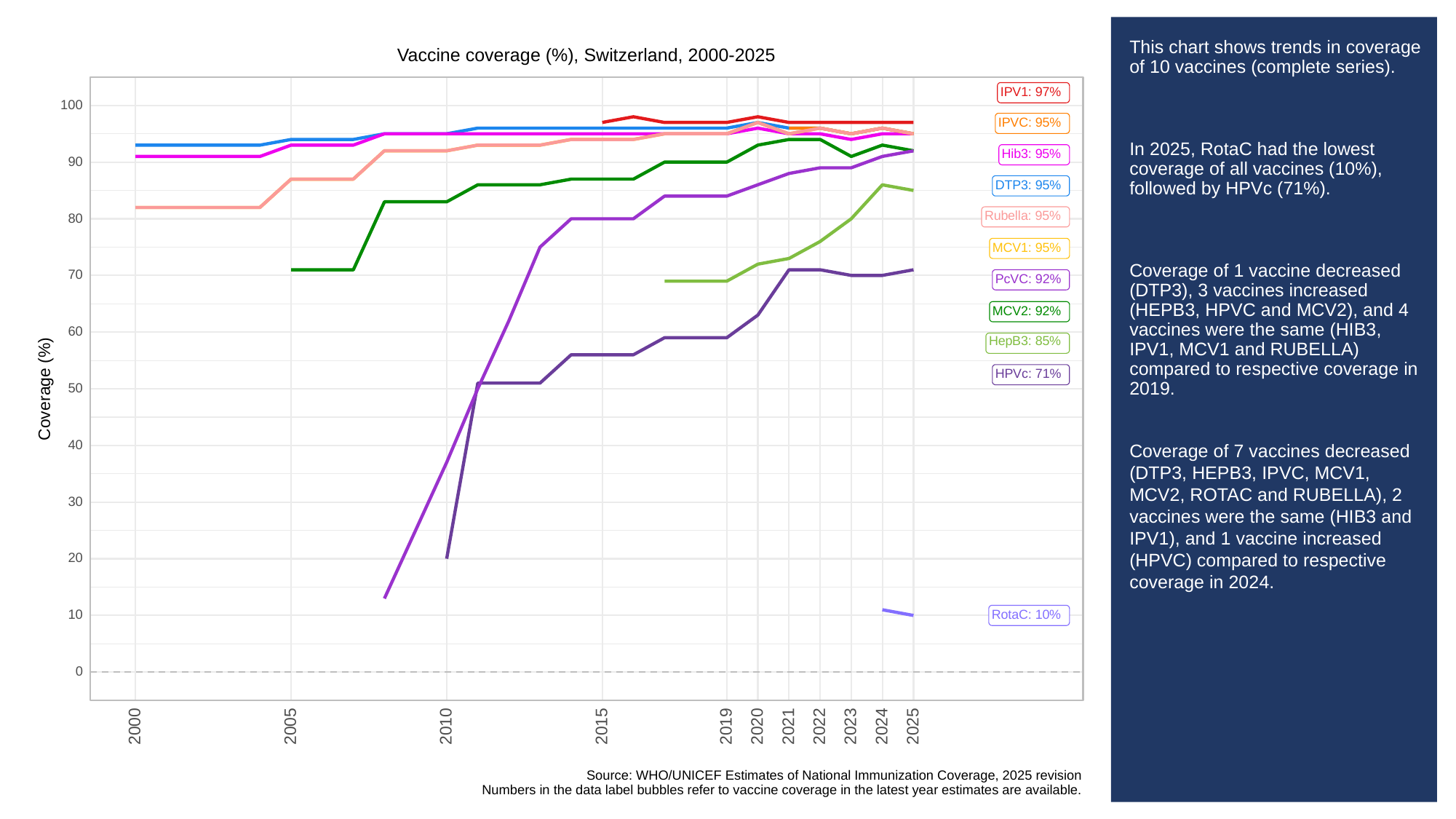

# This chart shows trends in coverage of 10 vaccines (complete series).

In 2025, RotaC had the lowest coverage of all vaccines (10%), followed by HPVc (71%).

Coverage of 1 vaccine decreased (DTP3), 3 vaccines increased (HEPB3, HPVC and MCV2), and 4 vaccines were the same (HIB3, IPV1, MCV1 and RUBELLA) compared to respective coverage in 2019.

Coverage of 7 vaccines decreased (DTP3, HEPB3, IPVC, MCV1, MCV2, ROTAC and RUBELLA), 2 vaccines were the same (HIB3 and IPV1), and 1 vaccine increased (HPVC) compared to respective coverage in 2024.

Vaccine coverage (%), Switzerland, 2000-2025

IPV1: 97%

100

IPVC: 95%

Hib3: 95%

90

DTP3: 95%

Rubella: 95%
80

MCV1: 95%

70

PcVC: 92%

MCV2: 92%
60

HepB3: 85%

HPVc: 71%
Coverage (%)
50

40

30

20

RotaC: 10%
10

0

2023
2000
2005
2010
2015
2019
2020
2021
2022
2024
2025
Source: WHO/UNICEF Estimates of National Immunization Coverage, 2025 revision
Numbers in the data label bubbles refer to vaccine coverage in the latest year estimates are available.